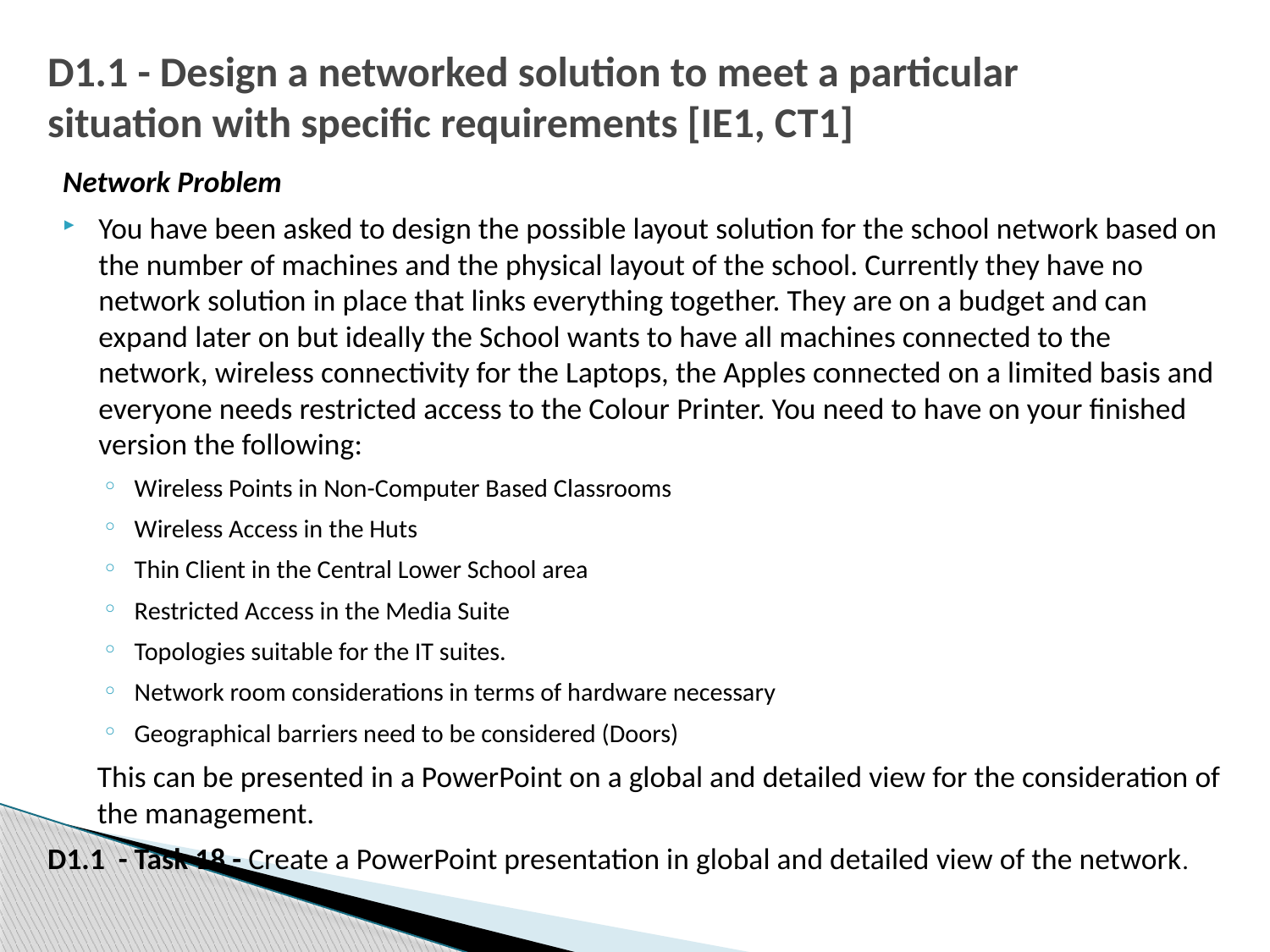

# D1.1 - Design a networked solution to meet a particular situation with specific requirements [IE1, CT1]
Network Problem
You have been asked to design the possible layout solution for the school network based on the number of machines and the physical layout of the school. Currently they have no network solution in place that links everything together. They are on a budget and can expand later on but ideally the School wants to have all machines connected to the network, wireless connectivity for the Laptops, the Apples connected on a limited basis and everyone needs restricted access to the Colour Printer. You need to have on your finished version the following:
Wireless Points in Non-Computer Based Classrooms
Wireless Access in the Huts
Thin Client in the Central Lower School area
Restricted Access in the Media Suite
Topologies suitable for the IT suites.
Network room considerations in terms of hardware necessary
Geographical barriers need to be considered (Doors)
This can be presented in a PowerPoint on a global and detailed view for the consideration of the management.
D1.1  - Task 18 - Create a PowerPoint presentation in global and detailed view of the network.